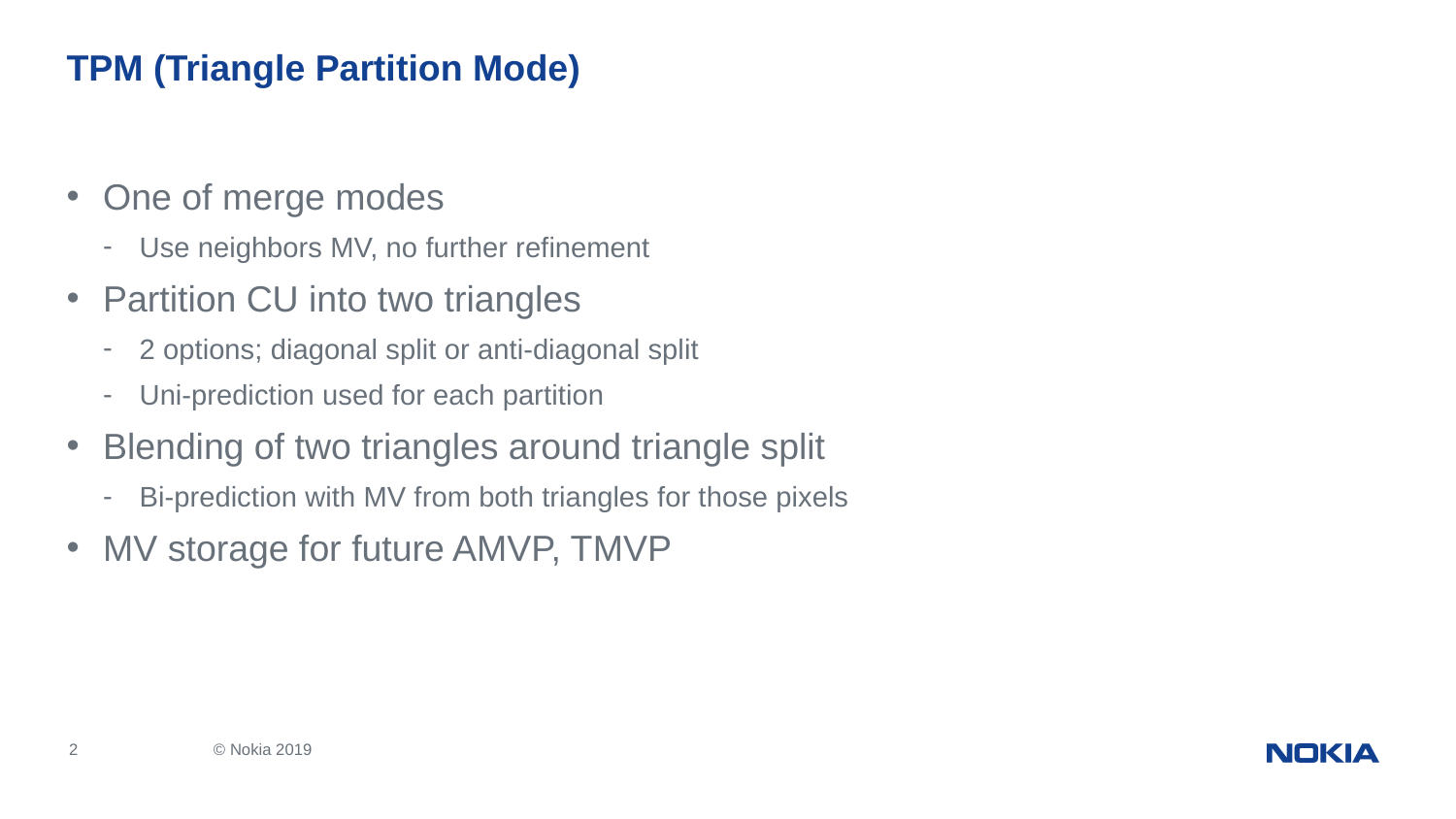

# TPM (Triangle Partition Mode)

One of merge modes
Use neighbors MV, no further refinement
Partition CU into two triangles
2 options; diagonal split or anti-diagonal split
Uni-prediction used for each partition
Blending of two triangles around triangle split
Bi-prediction with MV from both triangles for those pixels
MV storage for future AMVP, TMVP